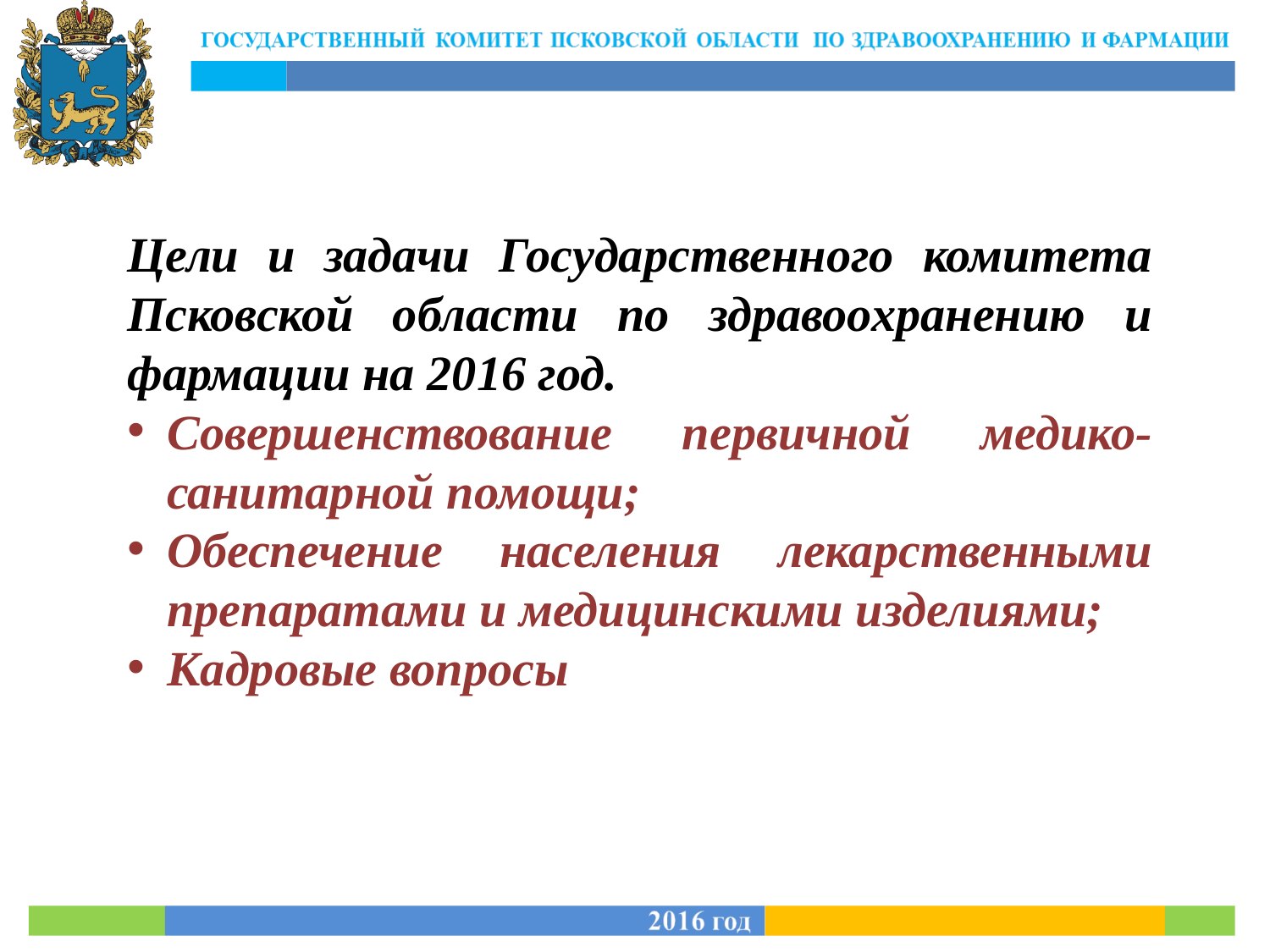

Цели и задачи Государственного комитета Псковской области по здравоохранению и фармации на 2016 год.
Совершенствование первичной медико-санитарной помощи;
Обеспечение населения лекарственными препаратами и медицинскими изделиями;
Кадровые вопросы